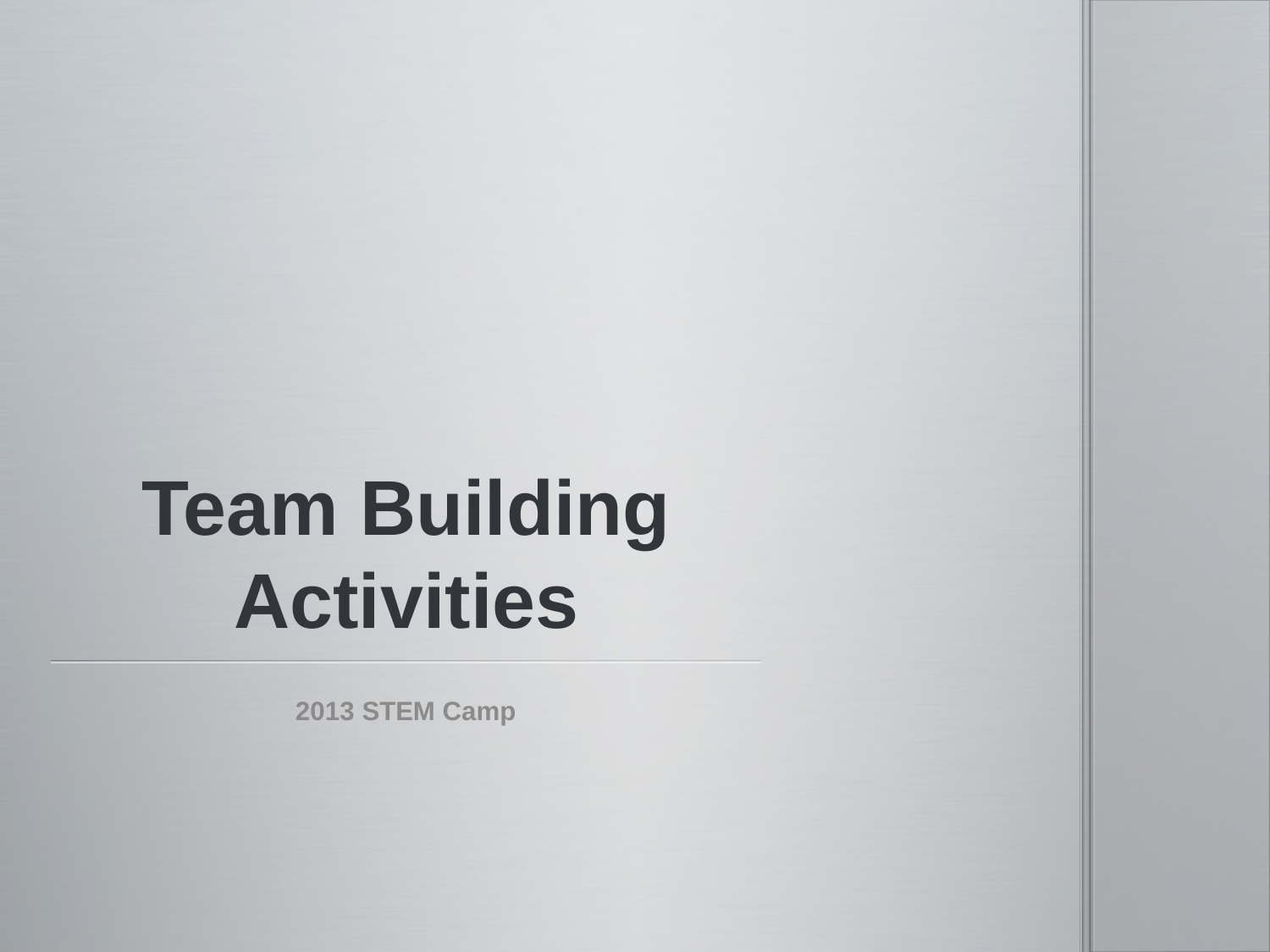

# Team Building Activities
2013 STEM Camp